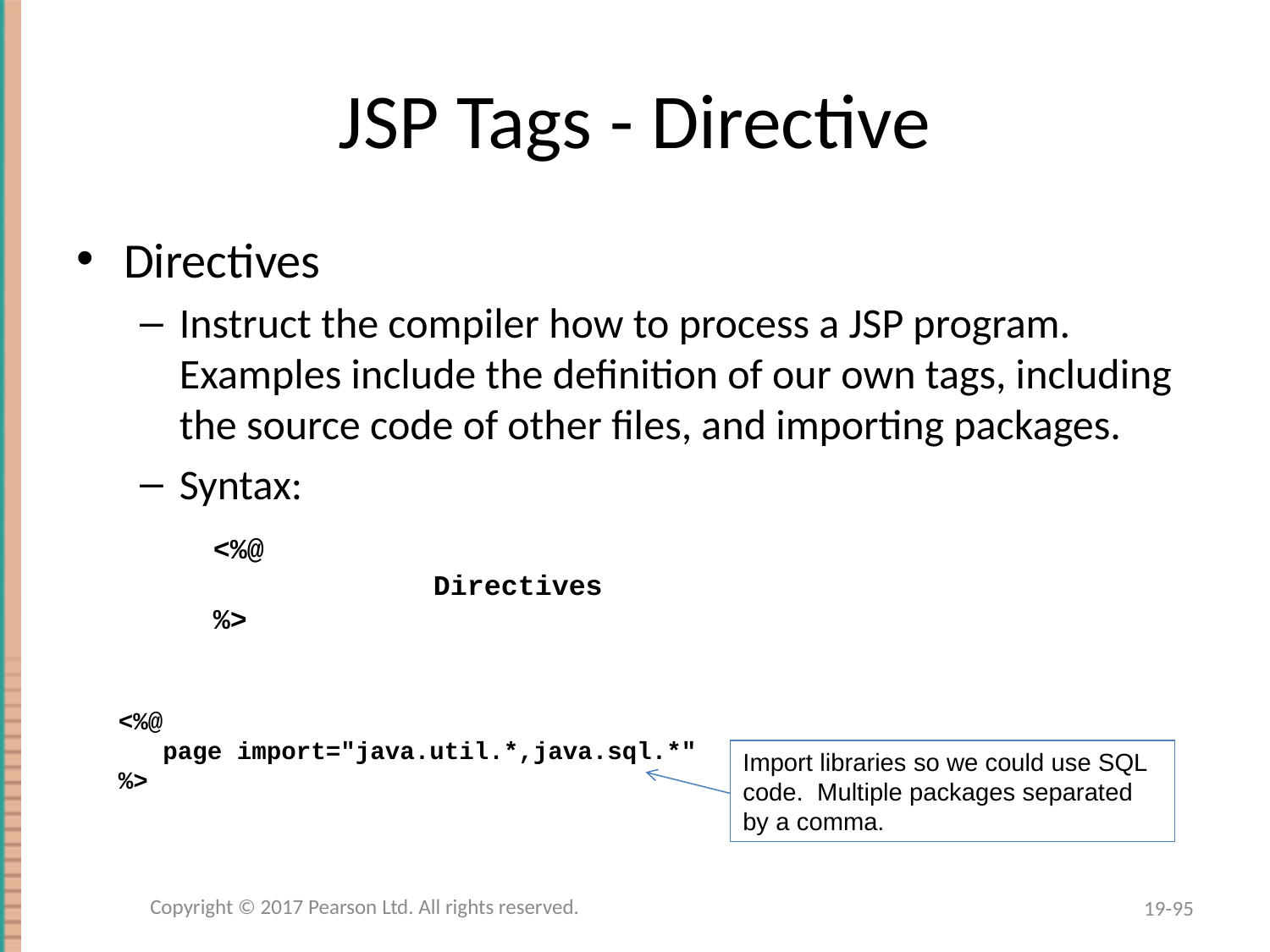

# JSP Tags - Directive
Directives
Instruct the compiler how to process a JSP program.  Examples include the definition of our own tags, including the source code of other files, and importing packages.
Syntax:
 	  <%@
		Directives
  %>

<%@
   page import="java.util.*,java.sql.*"
%>
Import libraries so we could use SQL code.  Multiple packages separated by a comma.
Copyright © 2017 Pearson Ltd. All rights reserved.
19-95